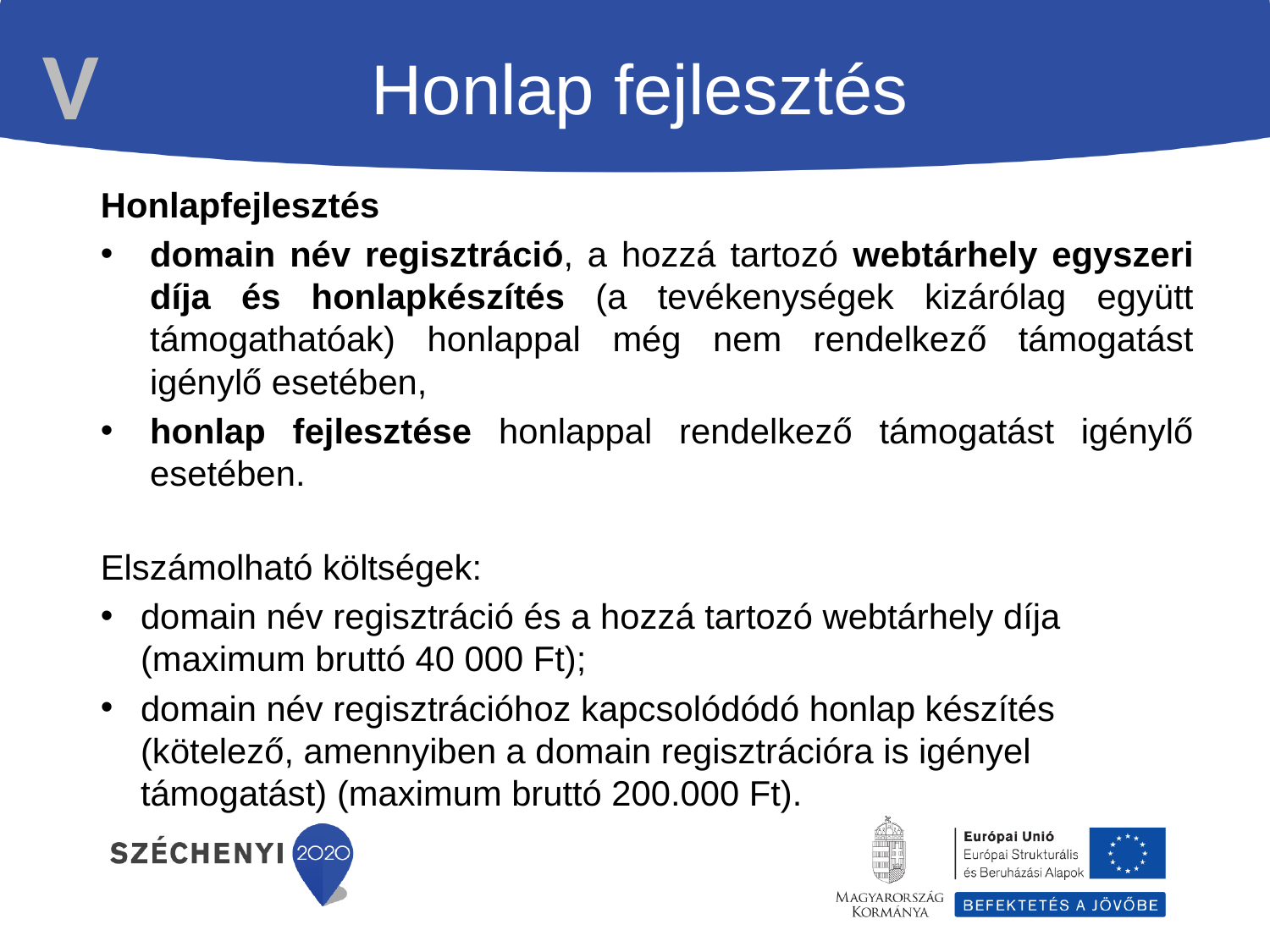

V
Honlap fejlesztés

Honlapfejlesztés
domain név regisztráció, a hozzá tartozó webtárhely egyszeri díja és honlapkészítés (a tevékenységek kizárólag együtt támogathatóak) honlappal még nem rendelkező támogatást igénylő esetében,
honlap fejlesztése honlappal rendelkező támogatást igénylő esetében.

Elszámolható költségek:
domain név regisztráció és a hozzá tartozó webtárhely díja (maximum bruttó 40 000 Ft);
domain név regisztrációhoz kapcsolódódó honlap készítés (kötelező, amennyiben a domain regisztrációra is igényel támogatást) (maximum bruttó 200.000 Ft).